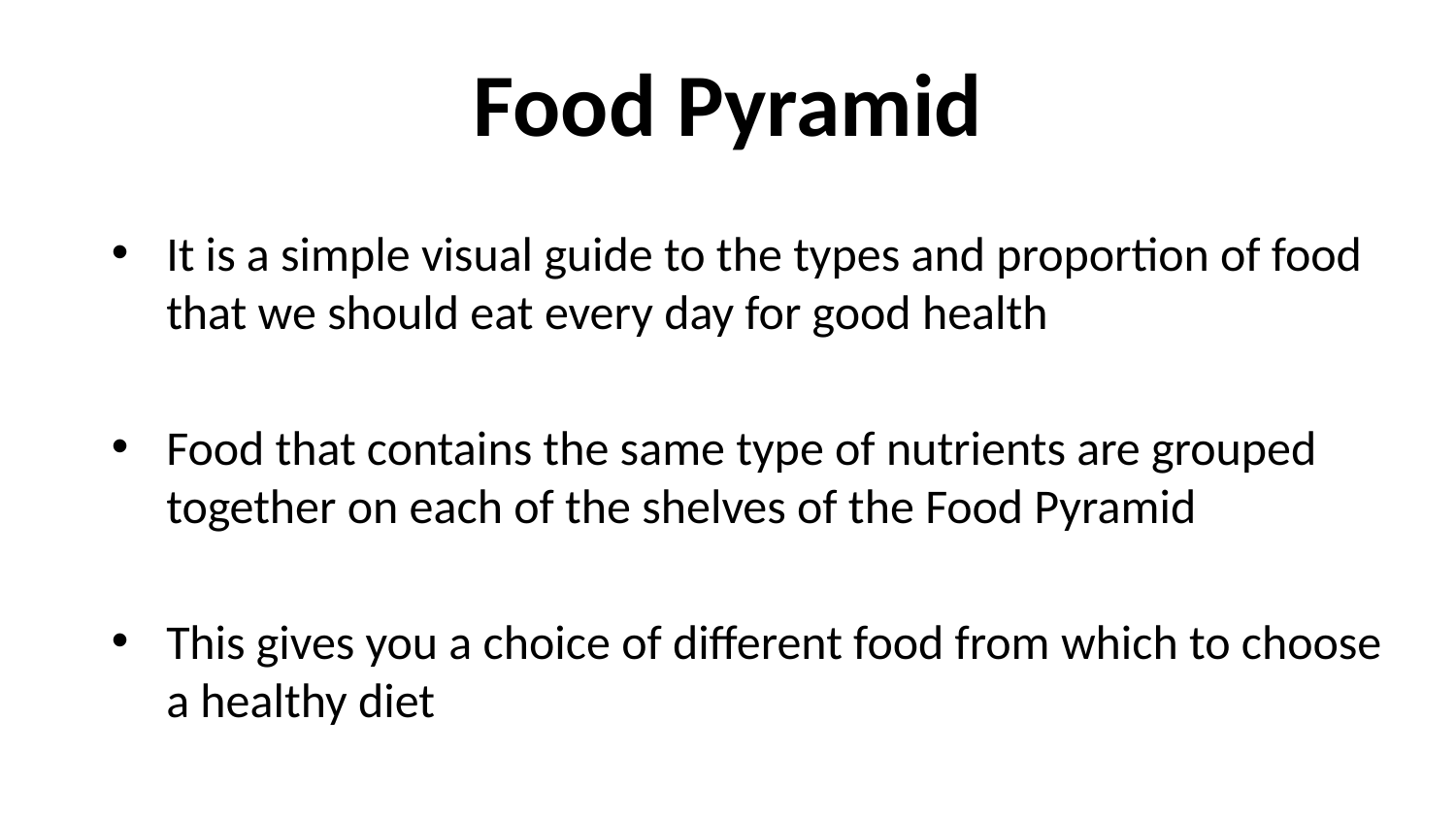

# Food Pyramid
It is a simple visual guide to the types and proportion of food that we should eat every day for good health

Food that contains the same type of nutrients are grouped together on each of the shelves of the Food Pyramid

This gives you a choice of different food from which to choose a healthy diet